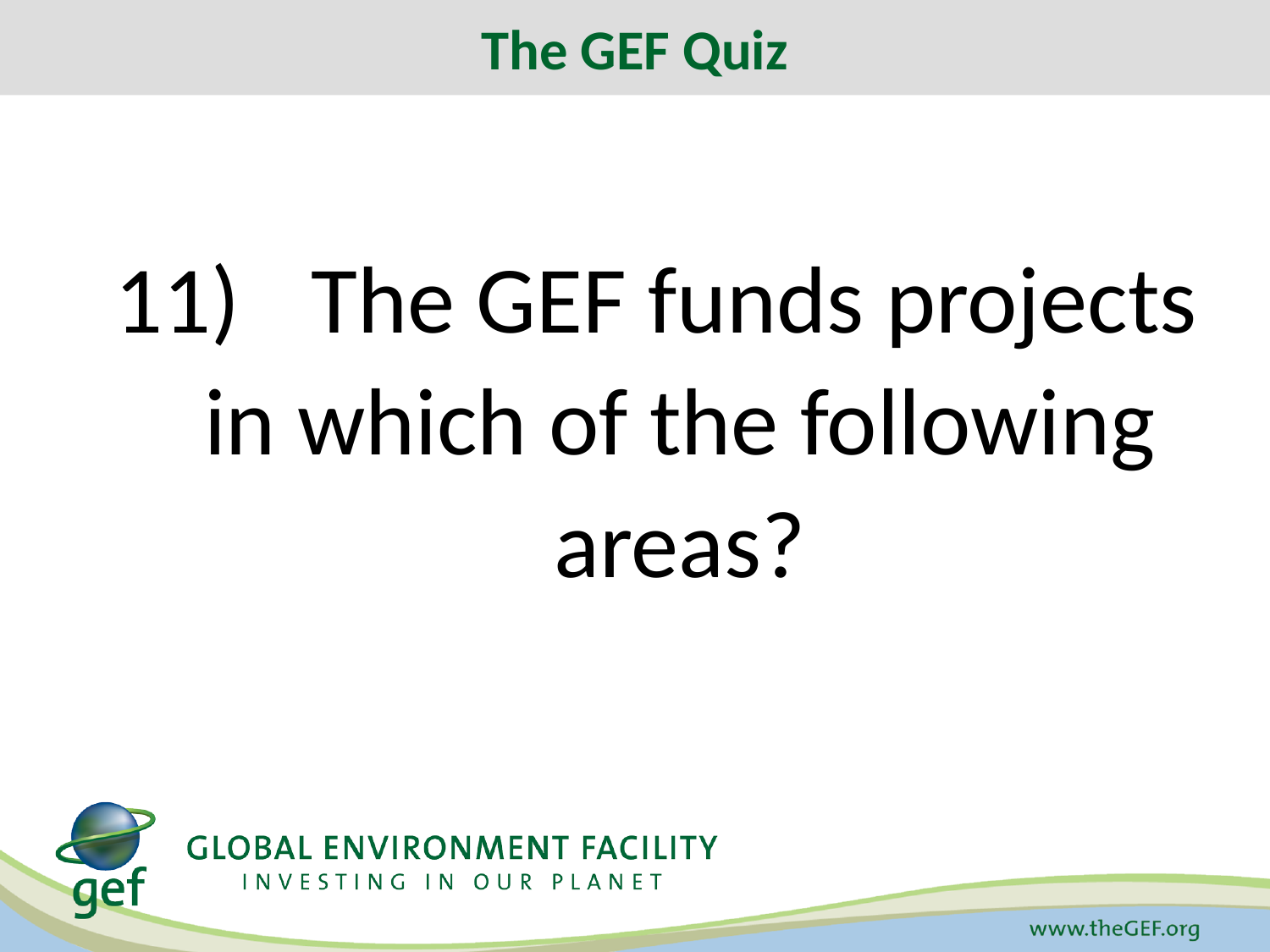

The GEF Quiz
# 11)	 The GEF funds projects in which of the following areas?